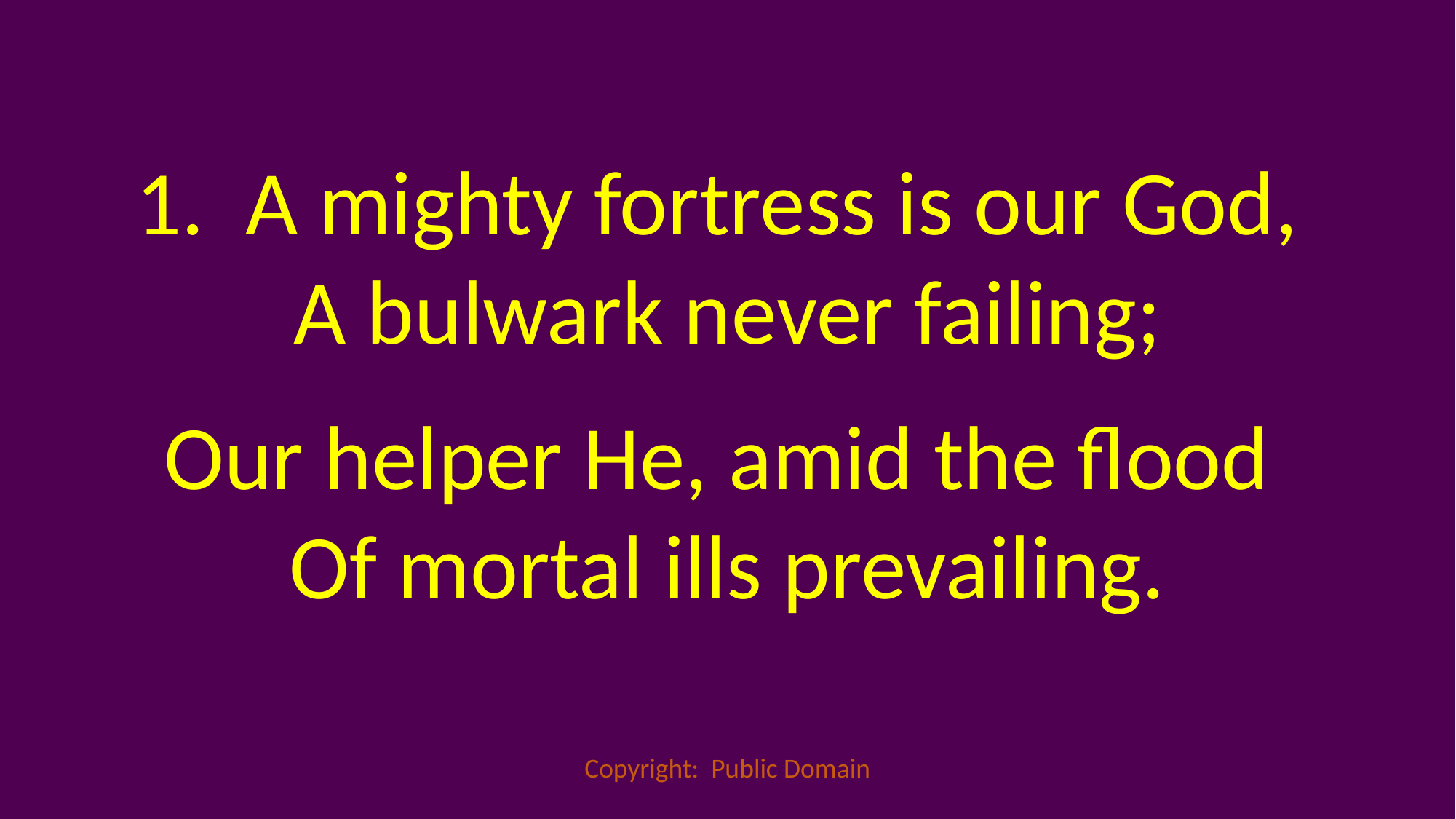

1.  A mighty fortress is our God,
A bulwark never failing;
Our helper He, amid the flood
Of mortal ills prevailing.
Copyright:  Public Domain